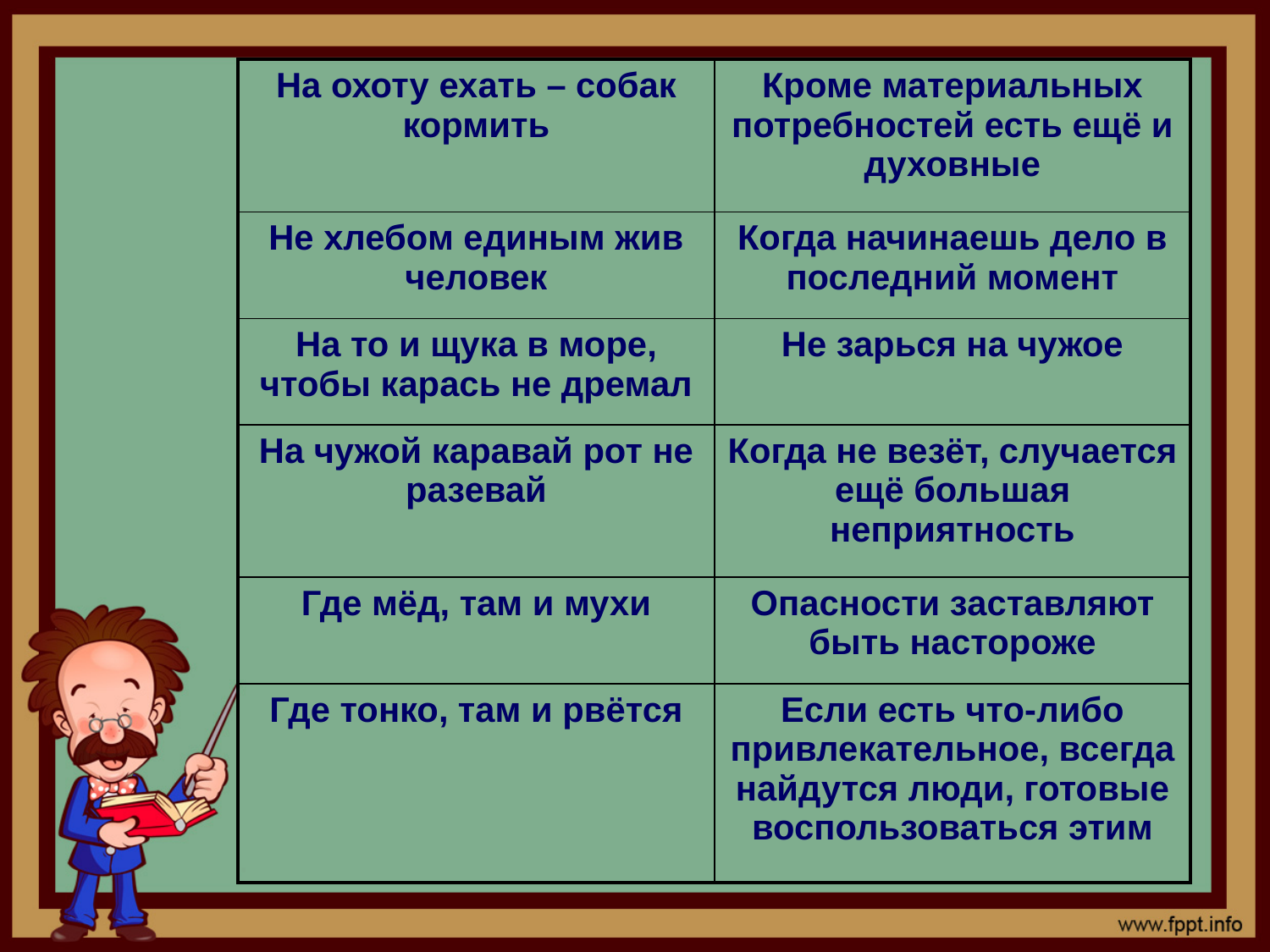

| На охоту ехать – собак кормить | Кроме материальных потребностей есть ещё и духовные |
| --- | --- |
| Не хлебом единым жив человек | Когда начинаешь дело в последний момент |
| На то и щука в море, чтобы карась не дремал | Не зарься на чужое |
| На чужой каравай рот не разевай | Когда не везёт, случается ещё большая неприятность |
| Где мёд, там и мухи | Опасности заставляют быть настороже |
| Где тонко, там и рвётся | Если есть что-либо привлекательное, всегда найдутся люди, готовые воспользоваться этим |